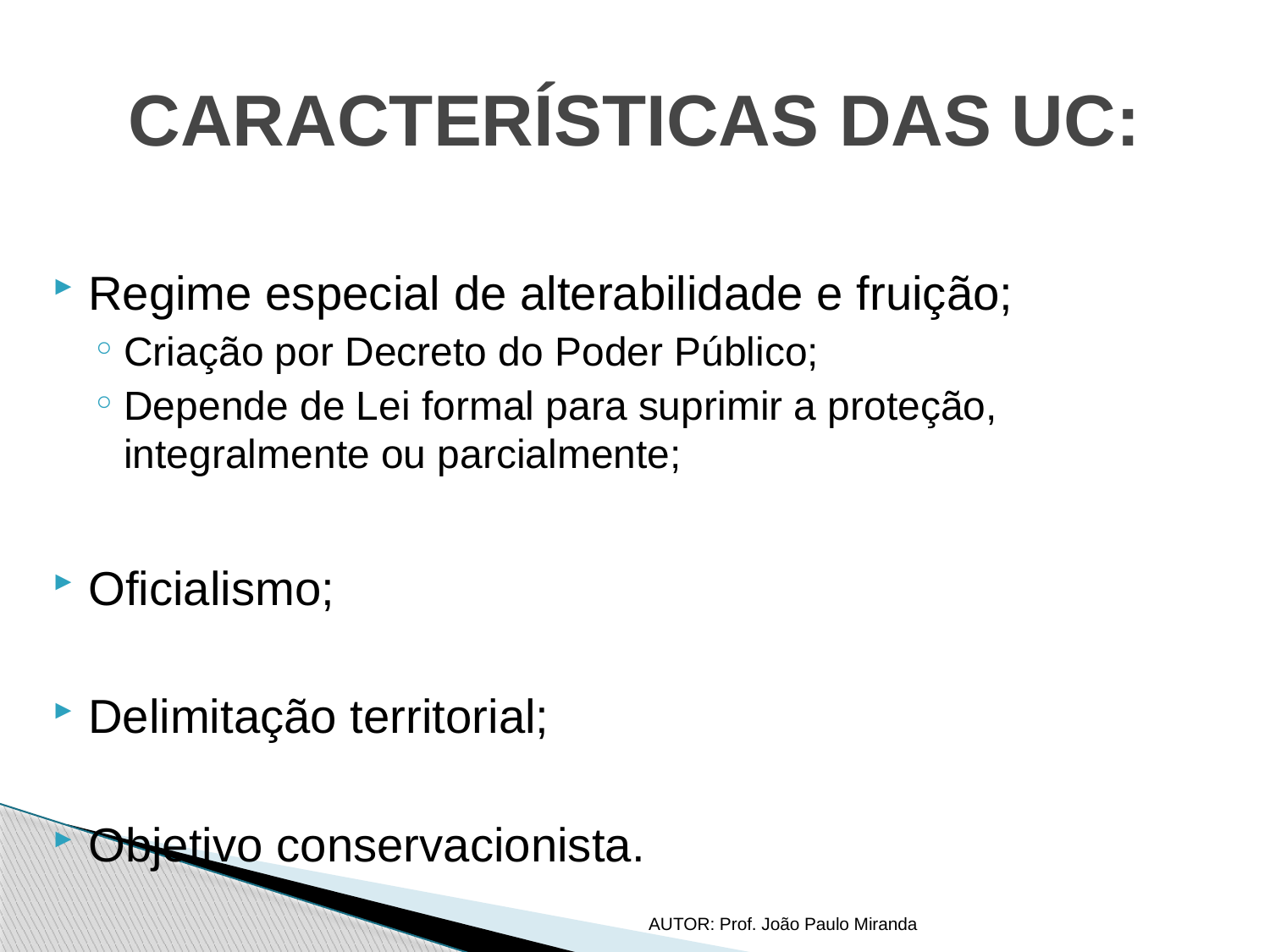

# CARACTERÍSTICAS DAS UC:
Regime especial de alterabilidade e fruição;
Criação por Decreto do Poder Público;
Depende de Lei formal para suprimir a proteção, integralmente ou parcialmente;

Oficialismo;

Delimitação territorial;

Objetivo conservacionista.

AUTOR: Prof. João Paulo Miranda